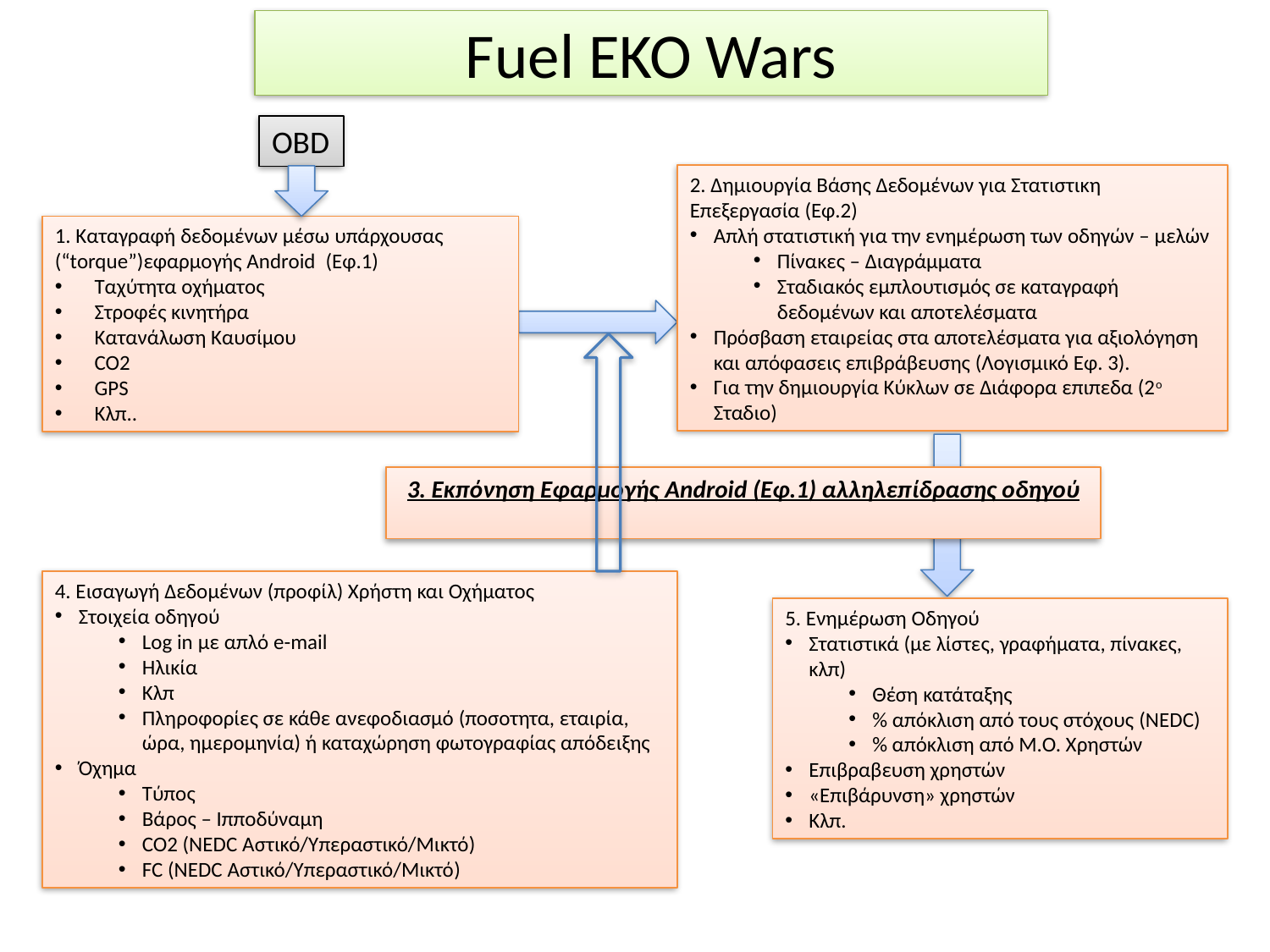

# Fuel EKO Wars
OBD
2. Δημιουργία Βάσης Δεδομένων για Στατιστικη Επεξεργασία (Εφ.2)
Απλή στατιστική για την ενημέρωση των οδηγών – μελών
Πίνακες – Διαγράμματα
Σταδιακός εμπλουτισμός σε καταγραφή δεδομένων και αποτελέσματα
Πρόσβαση εταιρείας στα αποτελέσματα για αξιολόγηση και απόφασεις επιβράβευσης (Λογισμικό Εφ. 3).
Για την δημιουργία Κύκλων σε Διάφορα επιπεδα (2ο Σταδιο)

1. Καταγραφή δεδομένων μέσω υπάρχουσας  (“torque”)εφαρμογής Android  (Εφ.1)
Ταχύτητα οχήματος
Στροφές κινητήρα
Κατανάλωση Καυσίμου
CO2
GPS
Κλπ..

3. Εκπόνηση Εφαρμογής Android (Eφ.1) αλληλεπίδρασης οδηγού

4. Εισαγωγή Δεδομένων (προφίλ) Χρήστη και Οχήματος
Στοιχεία οδηγού
Log in με απλό e-mail
Ηλικία
Κλπ
Πληροφορίες σε κάθε ανεφοδιασμό (ποσοτητα, εταιρία, ώρα, ημερομηνία) ή καταχώρηση φωτογραφίας απόδειξης
Όχημα
Τύπος
Βάρος – Ιπποδύναμη
CO2 (NEDC Αστικό/Υπεραστικό/Μικτό)
FC (NEDC Αστικό/Υπεραστικό/Μικτό)
5. Ενημέρωση Οδηγού
Στατιστικά (με λίστες, γραφήματα, πίνακες, κλπ)
Θέση κατάταξης
% απόκλιση από τους στόχους (NEDC)
% απόκλιση από Μ.Ο. Χρηστών
Επιβραβευση χρηστών
«Επιβάρυνση» χρηστών
Κλπ.